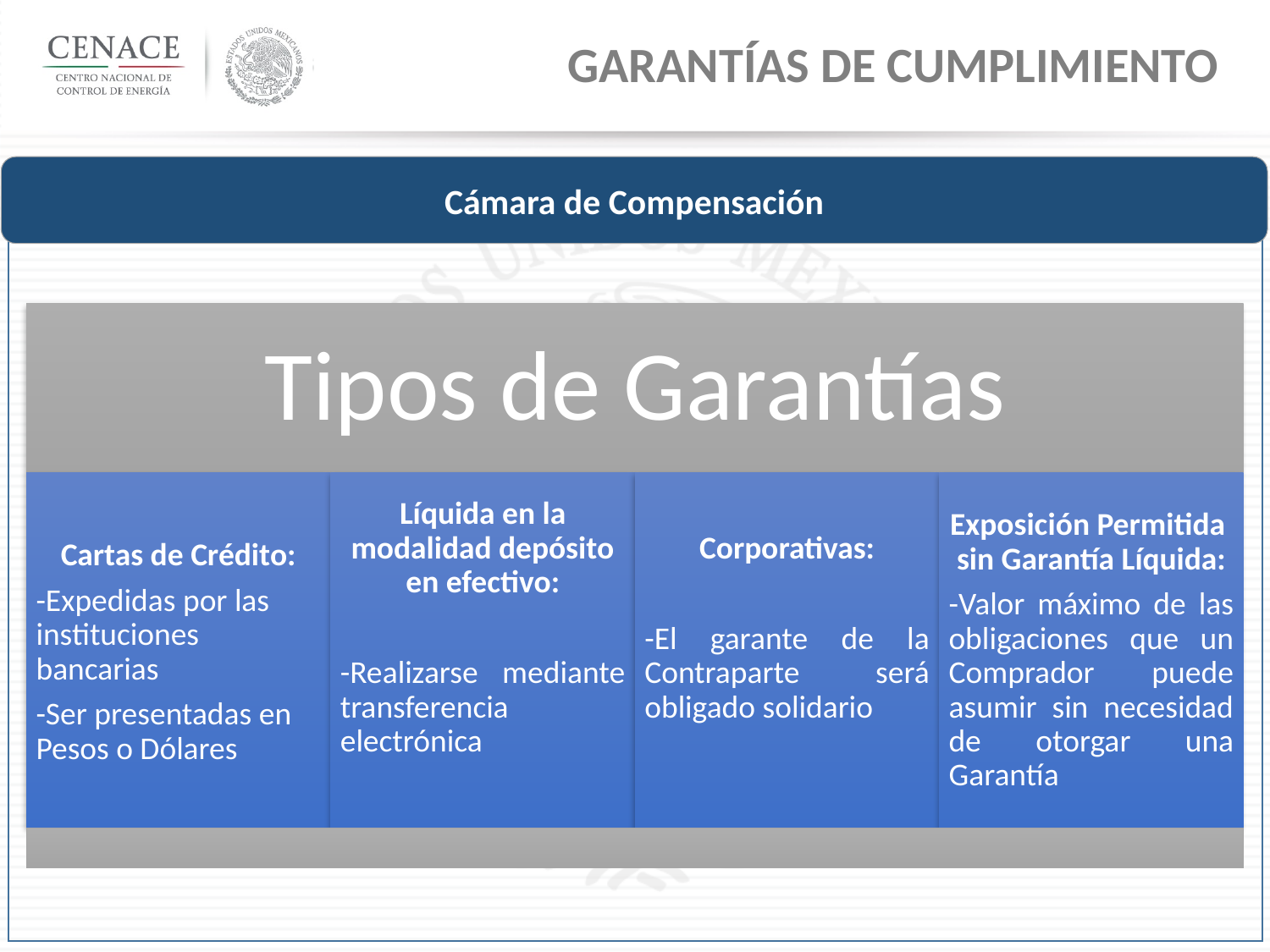

Garantías de Cumplimiento
Cámara de Compensación

Tipos de Garantías

Cartas de Crédito:
-Expedidas por las instituciones bancarias
-Ser presentadas en Pesos o Dólares

Líquida en la modalidad depósito en efectivo:

-Realizarse mediante transferencia electrónica

Corporativas:

-El garante de la Contraparte será obligado solidario

Exposición Permitida  sin Garantía Líquida:
-Valor máximo de las obligaciones que un Comprador puede asumir sin necesidad de otorgar una Garantía
21